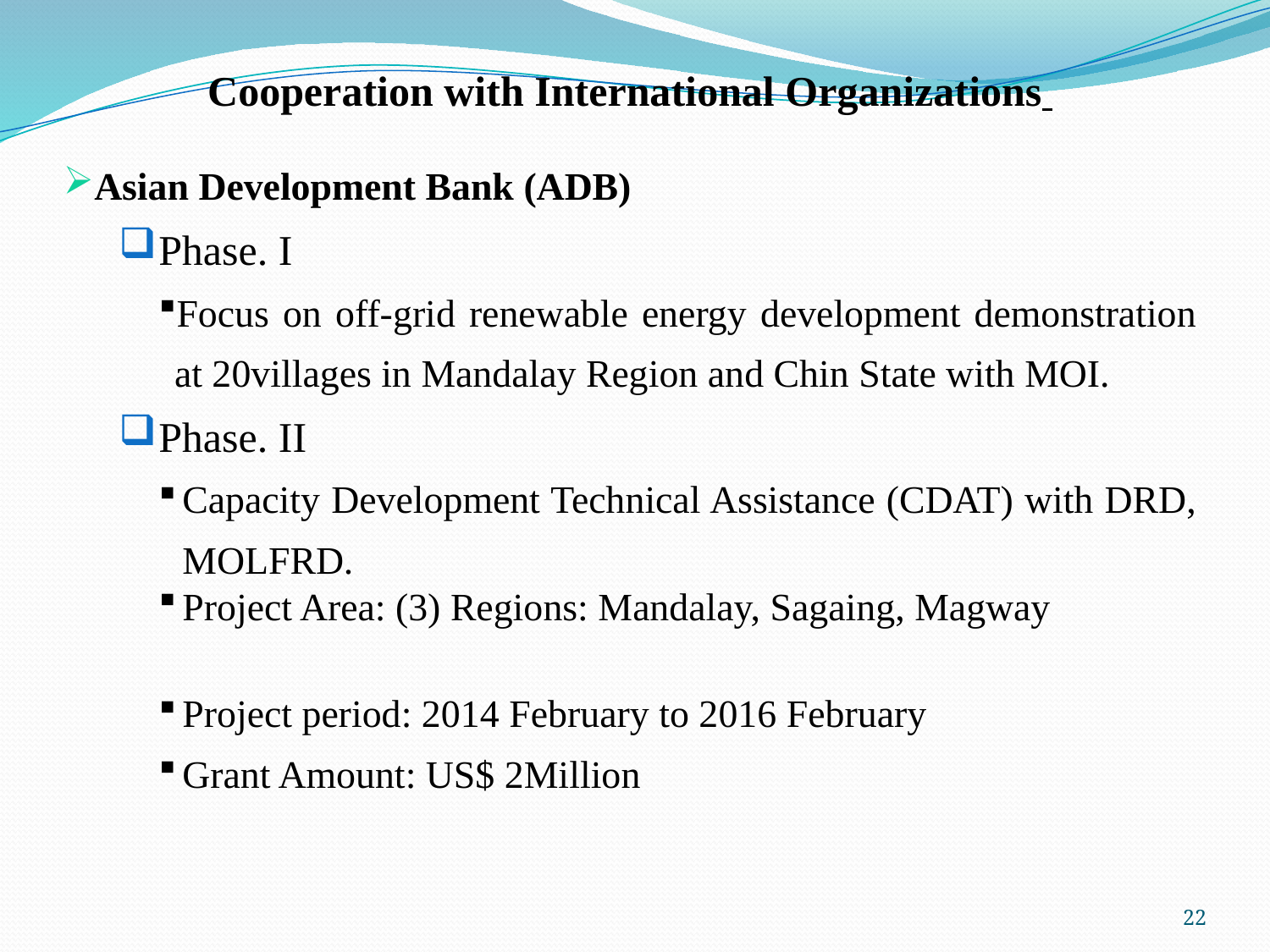

Cooperation with International Organizations

Asian Development Bank (ADB)
Phase. I
Focus on off-grid renewable energy development demonstration at 20villages in Mandalay Region and Chin State with MOI.
Phase. II
Capacity Development Technical Assistance (CDAT) with DRD, MOLFRD.
Project Area: (3) Regions: Mandalay, Sagaing, Magway
Project period: 2014 February to 2016 February
Grant Amount: US$ 2Million
22